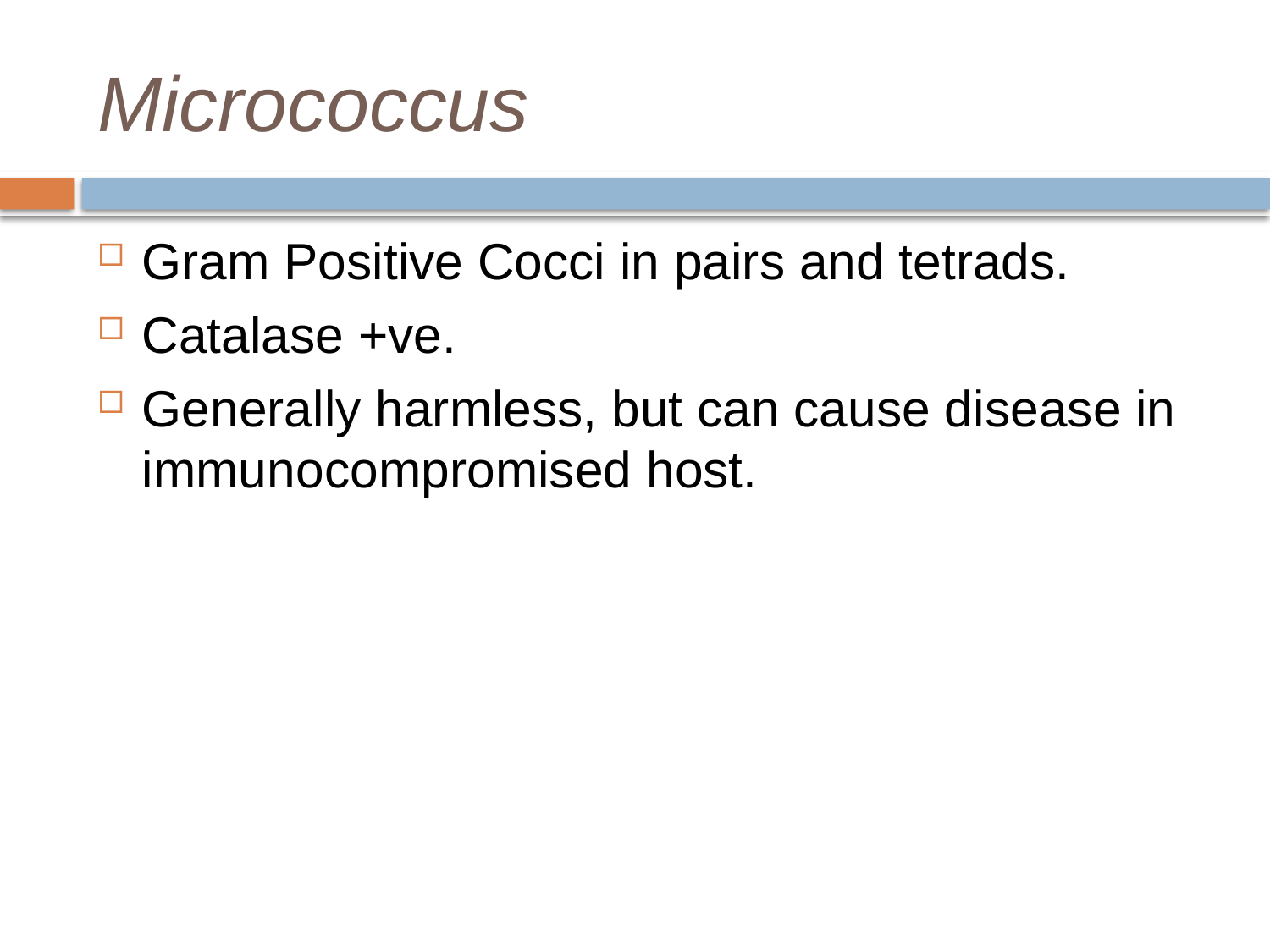

# Micrococcus
Gram Positive Cocci in pairs and tetrads.
Catalase +ve.
Generally harmless, but can cause disease in immunocompromised host.